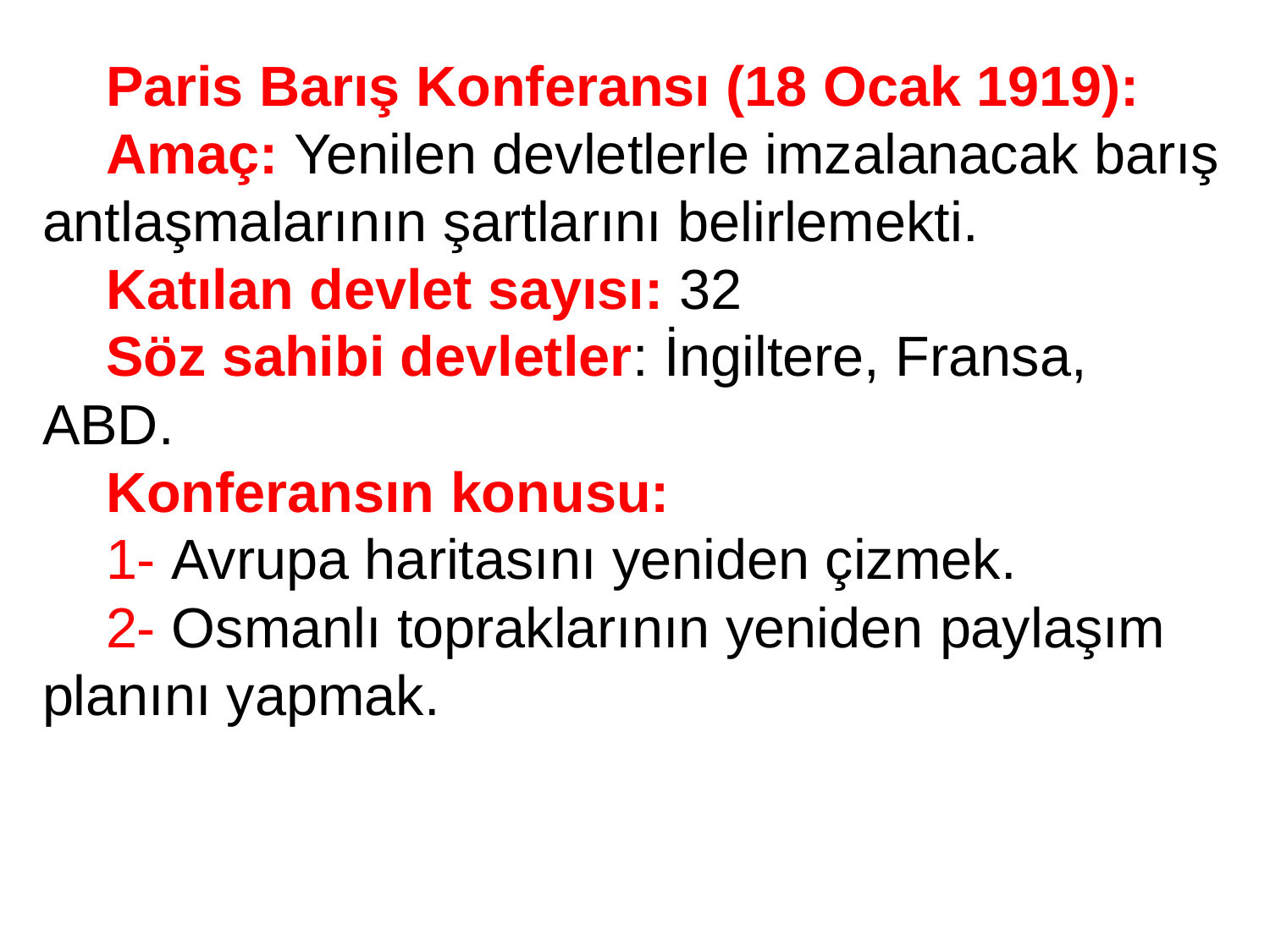

Paris Barış Konferansı (18 Ocak 1919):
Amaç: Yenilen devletlerle imzalanacak barış antlaşmalarının şartlarını belirlemekti.
Katılan devlet sayısı: 32
Söz sahibi devletler: İngiltere, Fransa, ABD.
Konferansın konusu:
1- Avrupa haritasını yeniden çizmek.
2- Osmanlı topraklarının yeniden paylaşım planını yapmak.